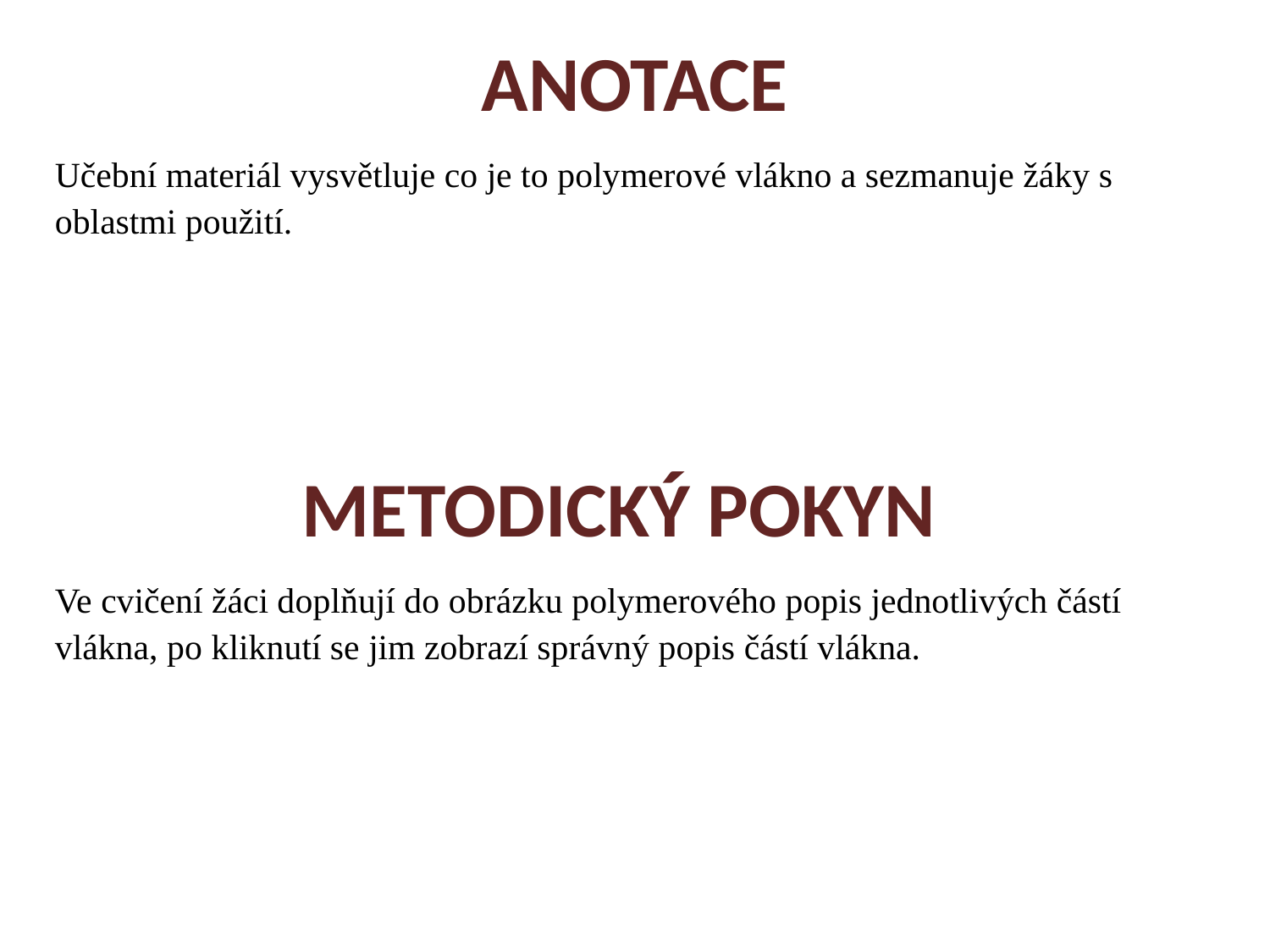

ANOTACE
Učební materiál vysvětluje co je to polymerové vlákno a sezmanuje žáky s oblastmi použití.
METODICKÝ POKYN
Ve cvičení žáci doplňují do obrázku polymerového popis jednotlivých částí vlákna, po kliknutí se jim zobrazí správný popis částí vlákna.